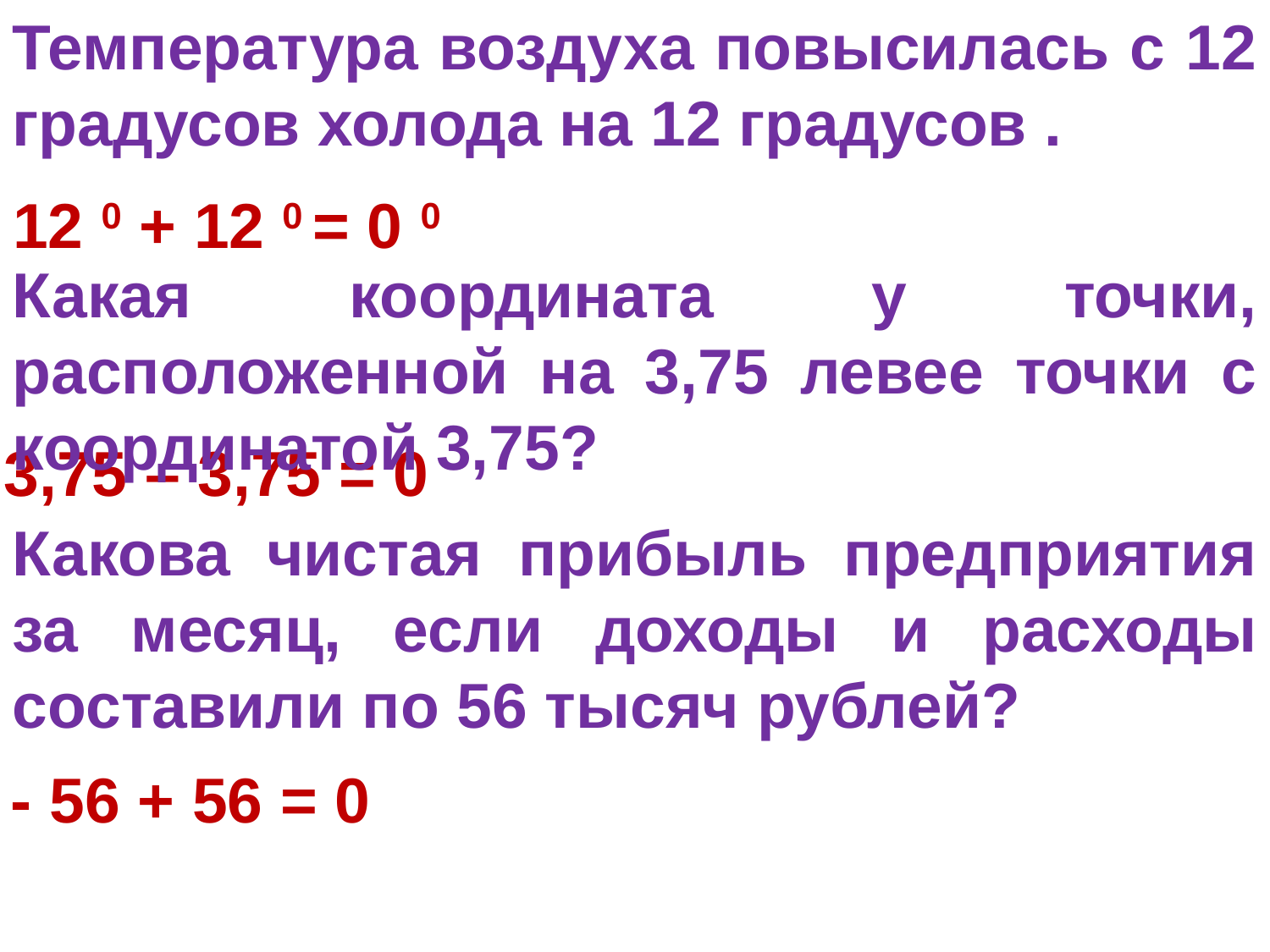

Температура воздуха повысилась с 12 градусов холода на 12 градусов .
- 12 0 + 12 0 = 0 0
Какая координата у точки, расположенной на 3,75 левее точки с координатой 3,75?
3,75 – 3,75 = 0
Какова чистая прибыль предприятия за месяц, если доходы и расходы составили по 56 тысяч рублей?
- 56 + 56 = 0